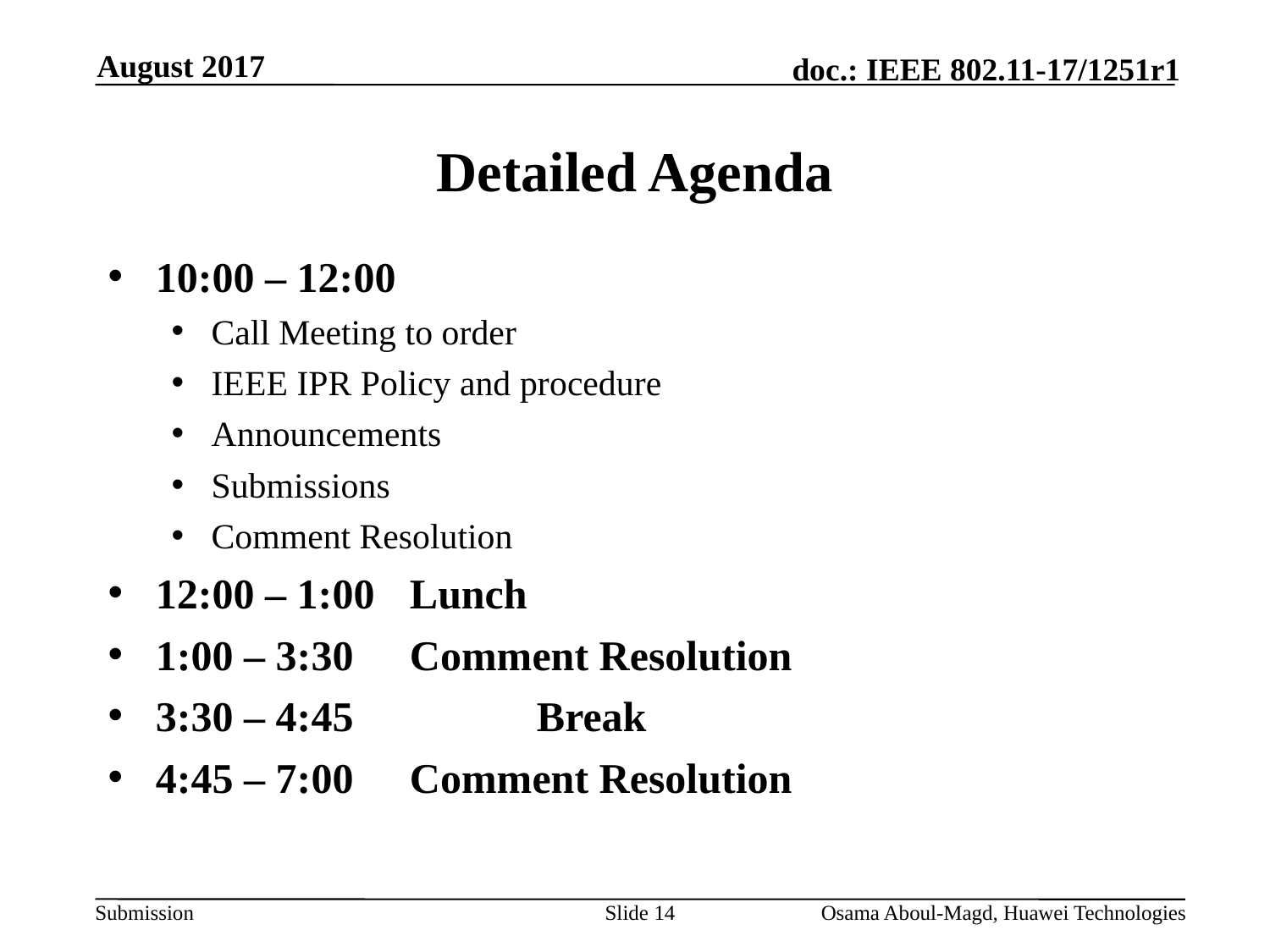

August 2017
# Detailed Agenda
10:00 – 12:00
Call Meeting to order
IEEE IPR Policy and procedure
Announcements
Submissions
Comment Resolution
12:00 – 1:00 	Lunch
1:00 – 3:30 	Comment Resolution
3:30 – 4:45		Break
4:45 – 7:00 	Comment Resolution
Slide 14
Osama Aboul-Magd, Huawei Technologies